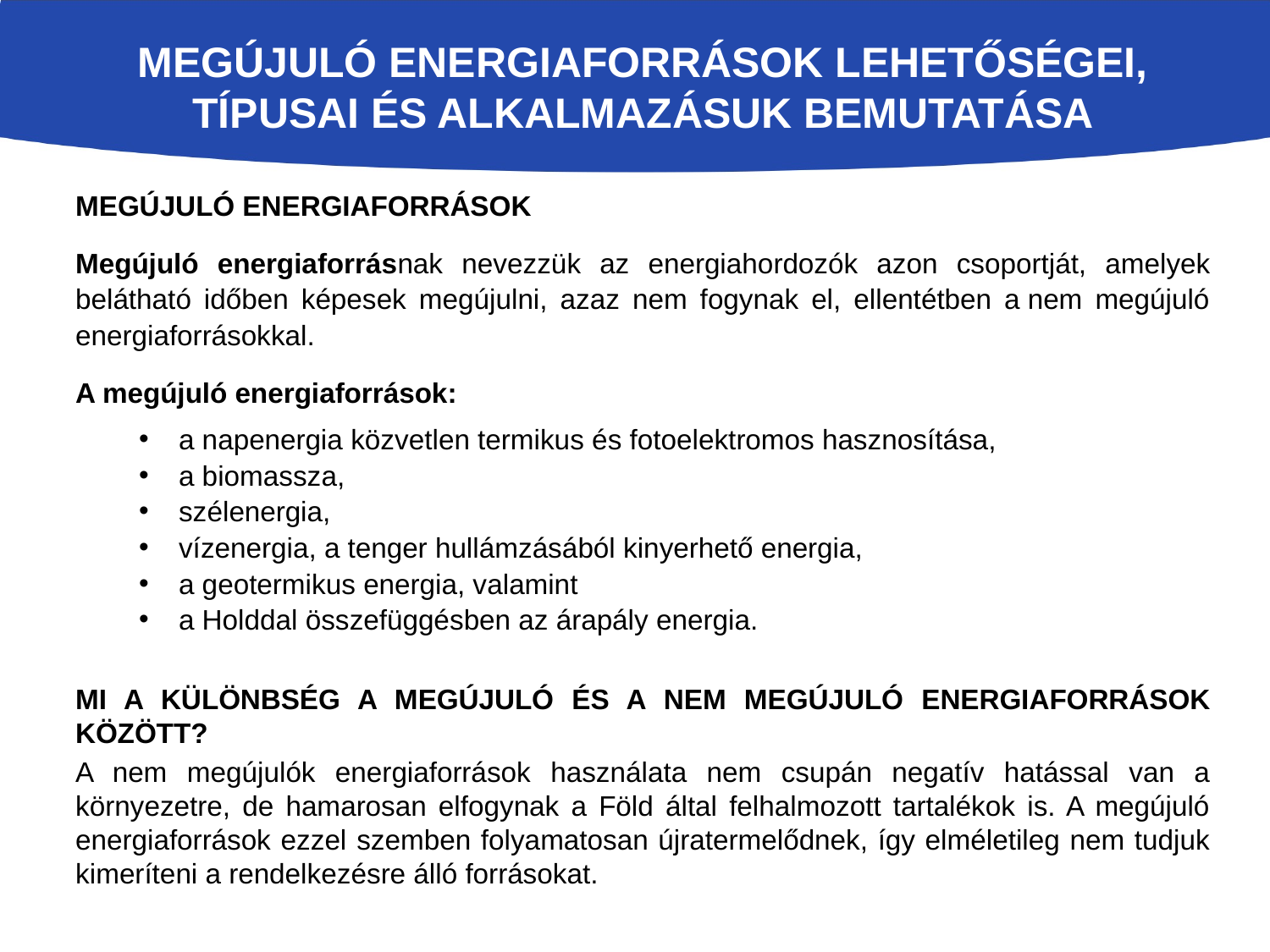

# Megújuló energiaforrások lehetőségei, típusai és alkalmazásuk bemutatása
MEGÚJULÓ ENERGIAFORRÁSOK
Megújuló energiaforrásnak nevezzük az energiahordozók azon csoportját, amelyek belátható időben képesek megújulni, azaz nem fogynak el, ellentétben a nem megújuló energiaforrásokkal.
A megújuló energiaforrások:
a napenergia közvetlen termikus és fotoelektromos hasznosítása,
a biomassza,
szélenergia,
vízenergia, a tenger hullámzásából kinyerhető energia,
a geotermikus energia, valamint
a Holddal összefüggésben az árapály energia.

MI A KÜLÖNBSÉG A MEGÚJULÓ ÉS A NEM MEGÚJULÓ ENERGIAFORRÁSOK KÖZÖTT?
A nem megújulók energiaforrások használata nem csupán negatív hatással van a környezetre, de hamarosan elfogynak a Föld által felhalmozott tartalékok is. A megújuló energiaforrások ezzel szemben folyamatosan újratermelődnek, így elméletileg nem tudjuk kimeríteni a rendelkezésre álló forrásokat.